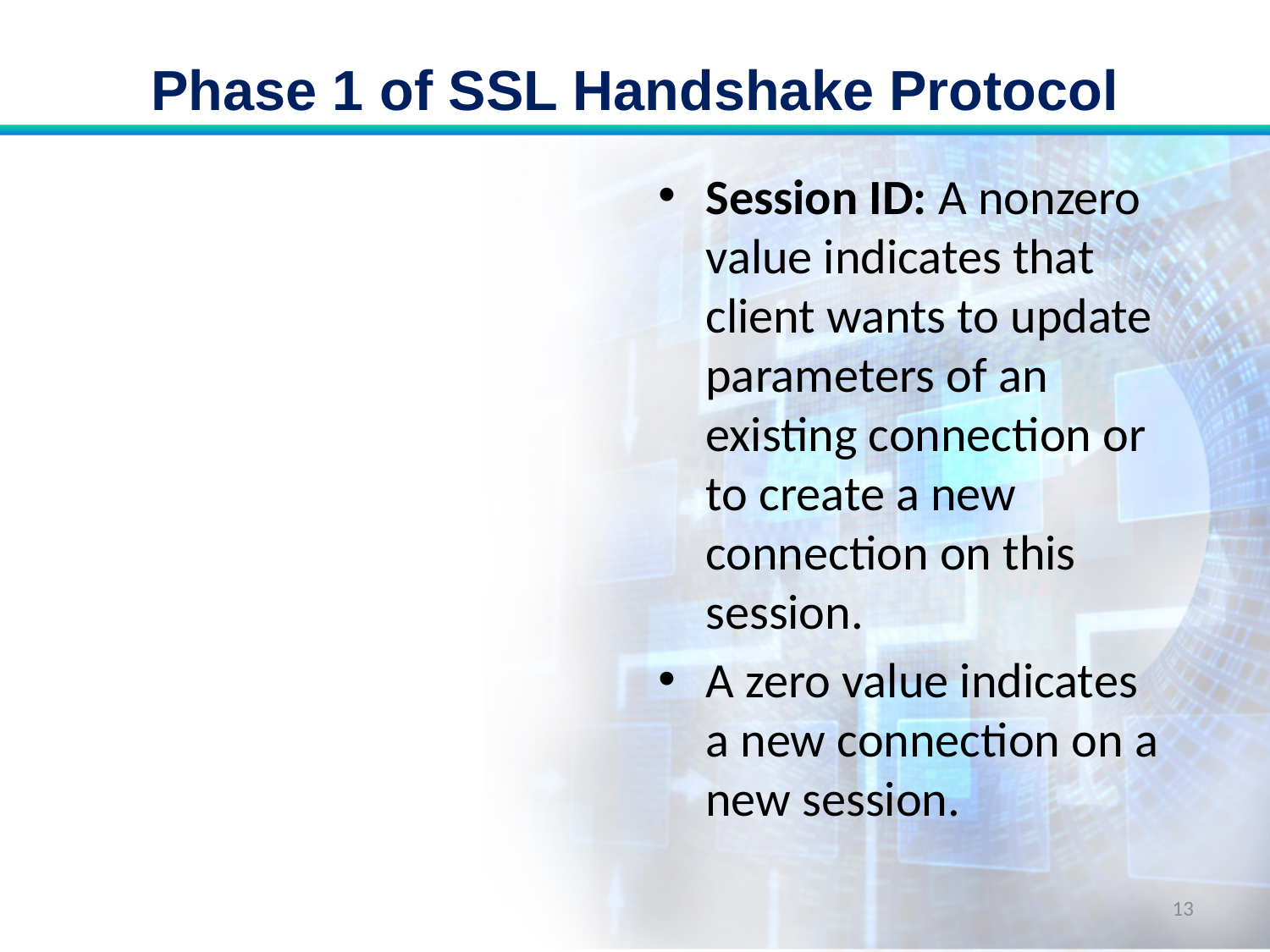

# Phase 1 of SSL Handshake Protocol
Session ID: A nonzero value indicates that client wants to update parameters of an existing connection or to create a new connection on this session.
A zero value indicates a new connection on a new session.
13